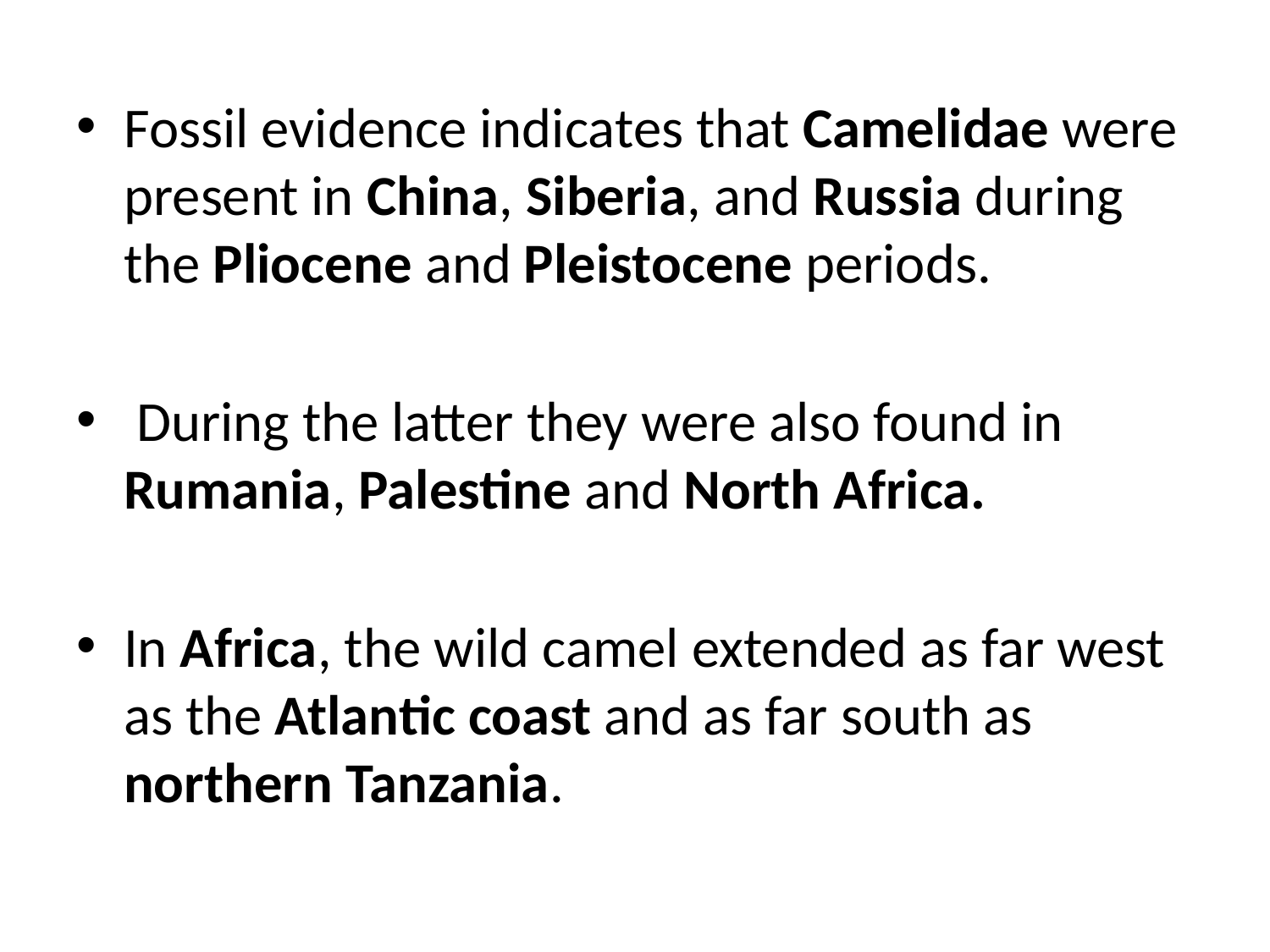

Fossil evidence indicates that Camelidae were present in China, Siberia, and Russia during the Pliocene and Pleistocene periods.

 During the latter they were also found in Rumania, Palestine and North Africa.

In Africa, the wild camel extended as far west as the Atlantic coast and as far south as northern Tanzania.